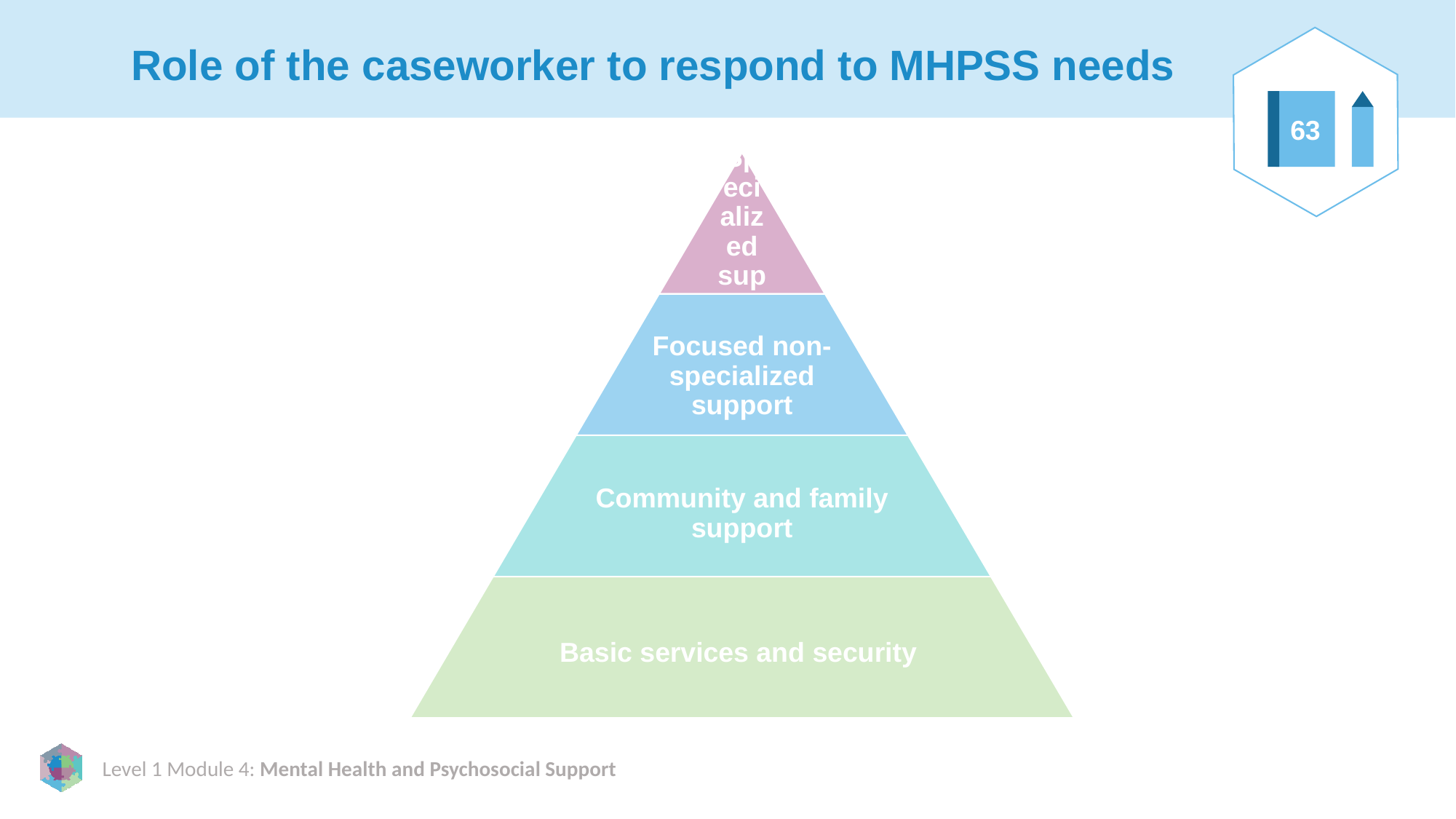

# Role of the caseworker to respond to MHPSS needs

63

Specialized support
Focused non-specialized support
Community and family support
Basic services and security